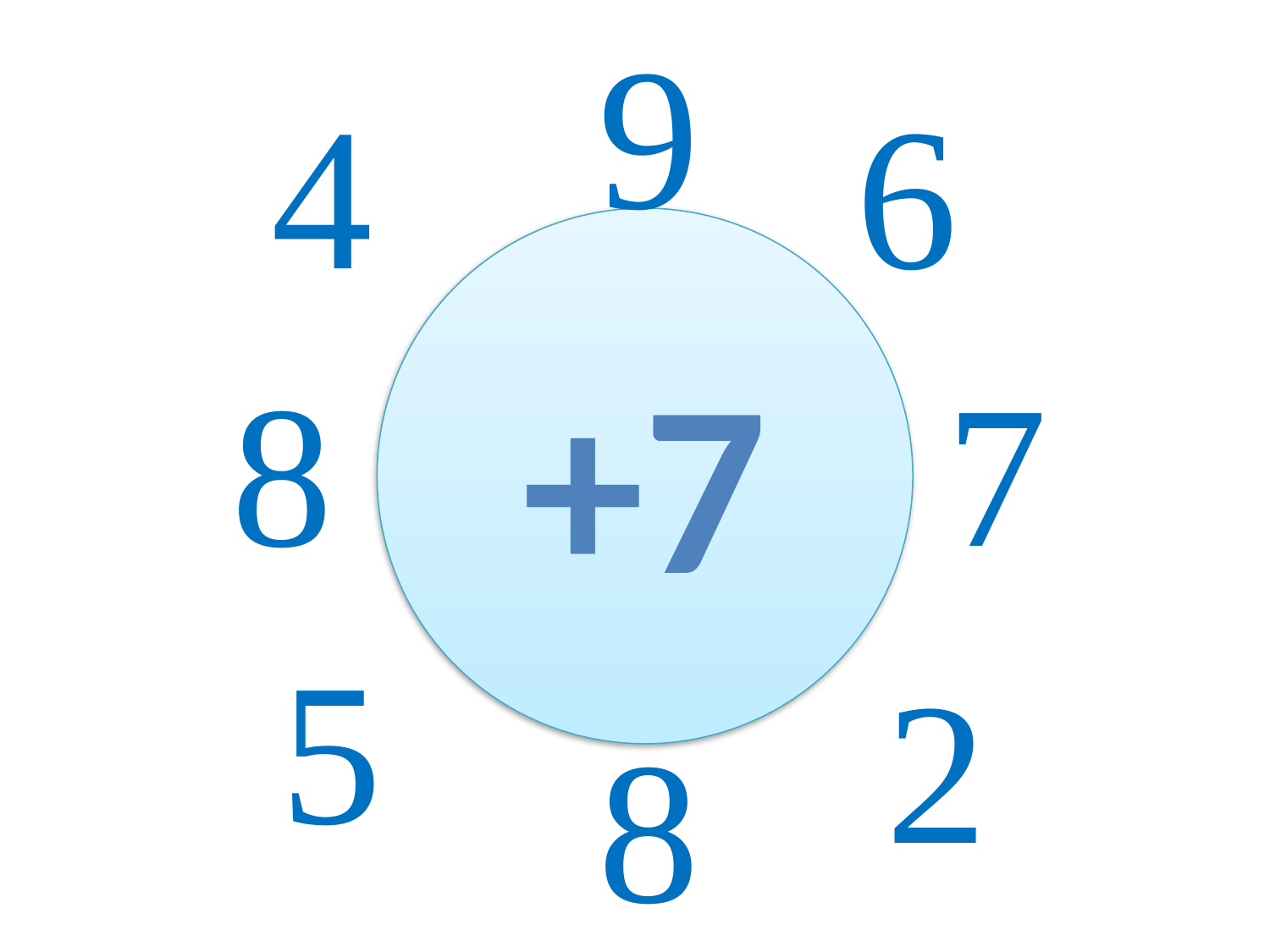

9
4
6
+7
8
7
5
2
8